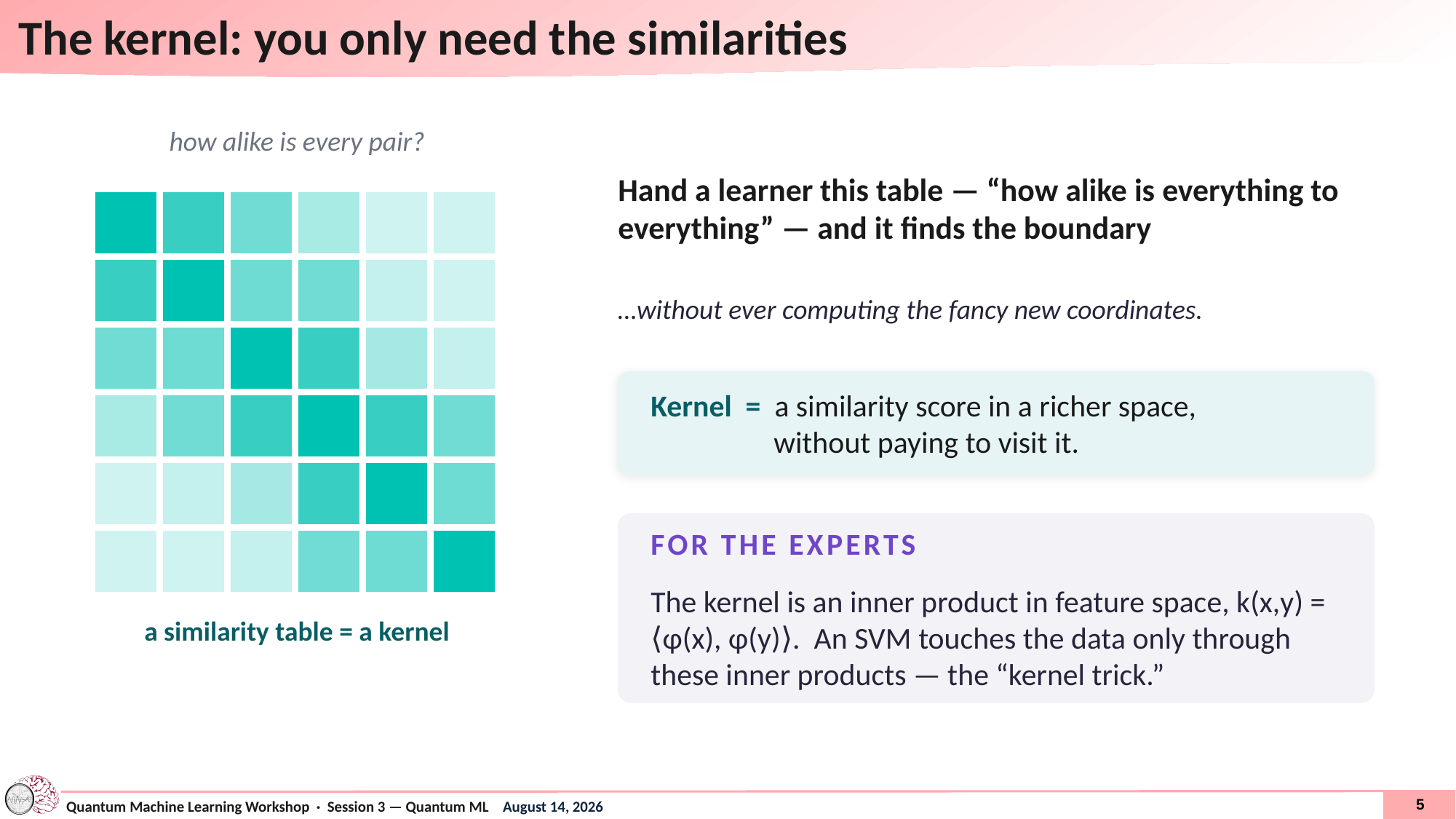

# The kernel: you only need the similarities
how alike is every pair?
Hand a learner this table — “how alike is everything to everything” — and it finds the boundary

…without ever computing the fancy new coordinates.

Kernel  =  a similarity score in a richer space, 	  without paying to visit it.

FOR THE EXPERTS

The kernel is an inner product in feature space, k(x,y) = ⟨φ(x), φ(y)⟩.  An SVM touches the data only through these inner products — the “kernel trick.”
a similarity table = a kernel